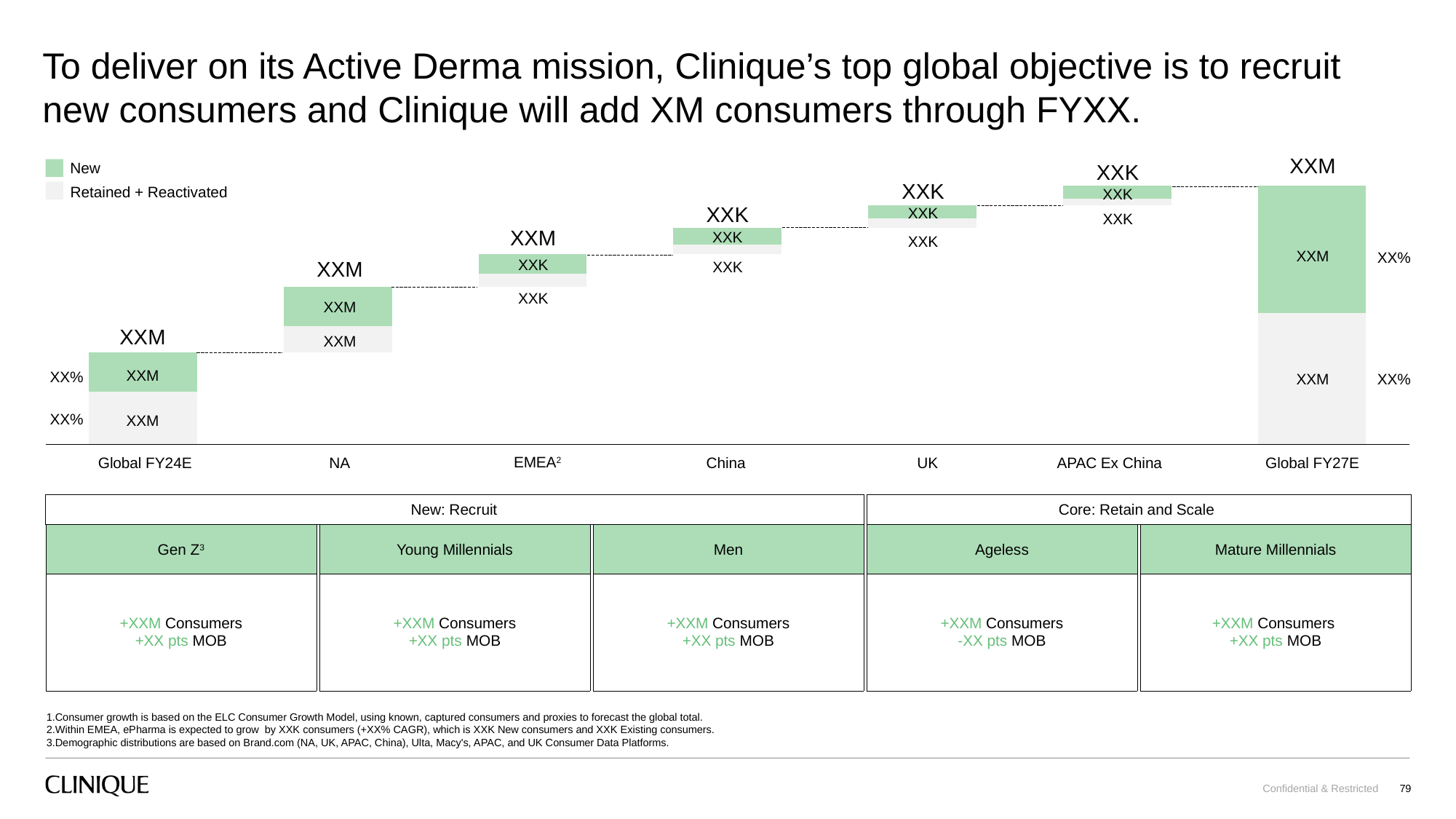

To deliver on its Active Derma mission, Clinique’s top global objective is to recruit new consumers and Clinique will add XM consumers through FYXX.
XXM
XXK
XXK

### Chart

| Category |  |  |  |
|---|---|---|---|
XXK
XXK
XXK
XXK
XXM
XXK
XXK
XXM
XX%
XXM
XXK
XXK
XXK
XXM
XXM
XXM
XX%
XXM
XXM
XX%
XX%
XXM
Global FY24E
NA
EMEA2
China
UK
APAC Ex China
Global FY27E
New

Retained + Reactivated

New: Recruit

Core: Retain and Scale
| Gen Z3 |
| --- |
| +XXM Consumers +XX pts MOB |
| Young Millennials |
| --- |
| +XXM Consumers +XX pts MOB |
| Men |
| --- |
| +XXM Consumers +XX pts MOB |
| Ageless |
| --- |
| +XXM Consumers -XX pts MOB |
| Mature Millennials |
| --- |
| +XXM Consumers  +XX pts MOB |
Consumer growth is based on the ELC Consumer Growth Model, using known, captured consumers and proxies to forecast the global total.
Within EMEA, ePharma is expected to grow  by XXK consumers (+XX% CAGR), which is XXK New consumers and XXK Existing consumers.
Demographic distributions are based on Brand.com (NA, UK, APAC, China), Ulta, Macy's, APAC, and UK Consumer Data Platforms.
79